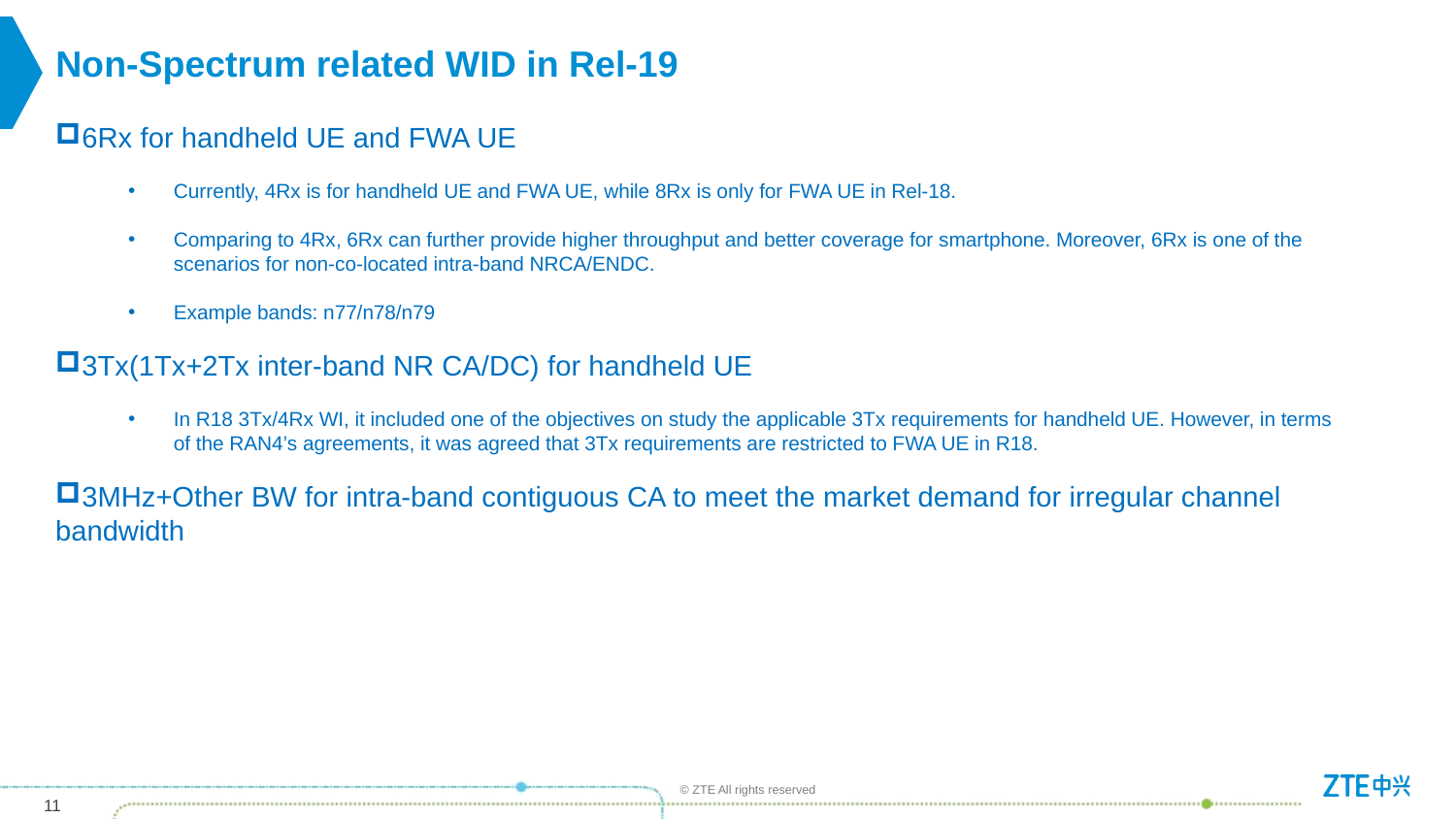

# Non-Spectrum related WID in Rel-19
6Rx for handheld UE and FWA UE
Currently, 4Rx is for handheld UE and FWA UE, while 8Rx is only for FWA UE in Rel-18.
Comparing to 4Rx, 6Rx can further provide higher throughput and better coverage for smartphone. Moreover, 6Rx is one of the scenarios for non-co-located intra-band NRCA/ENDC.
Example bands: n77/n78/n79
3Tx(1Tx+2Tx inter-band NR CA/DC) for handheld UE
In R18 3Tx/4Rx WI, it included one of the objectives on study the applicable 3Tx requirements for handheld UE. However, in terms of the RAN4’s agreements, it was agreed that 3Tx requirements are restricted to FWA UE in R18.
3MHz+Other BW for intra-band contiguous CA to meet the market demand for irregular channel bandwidth